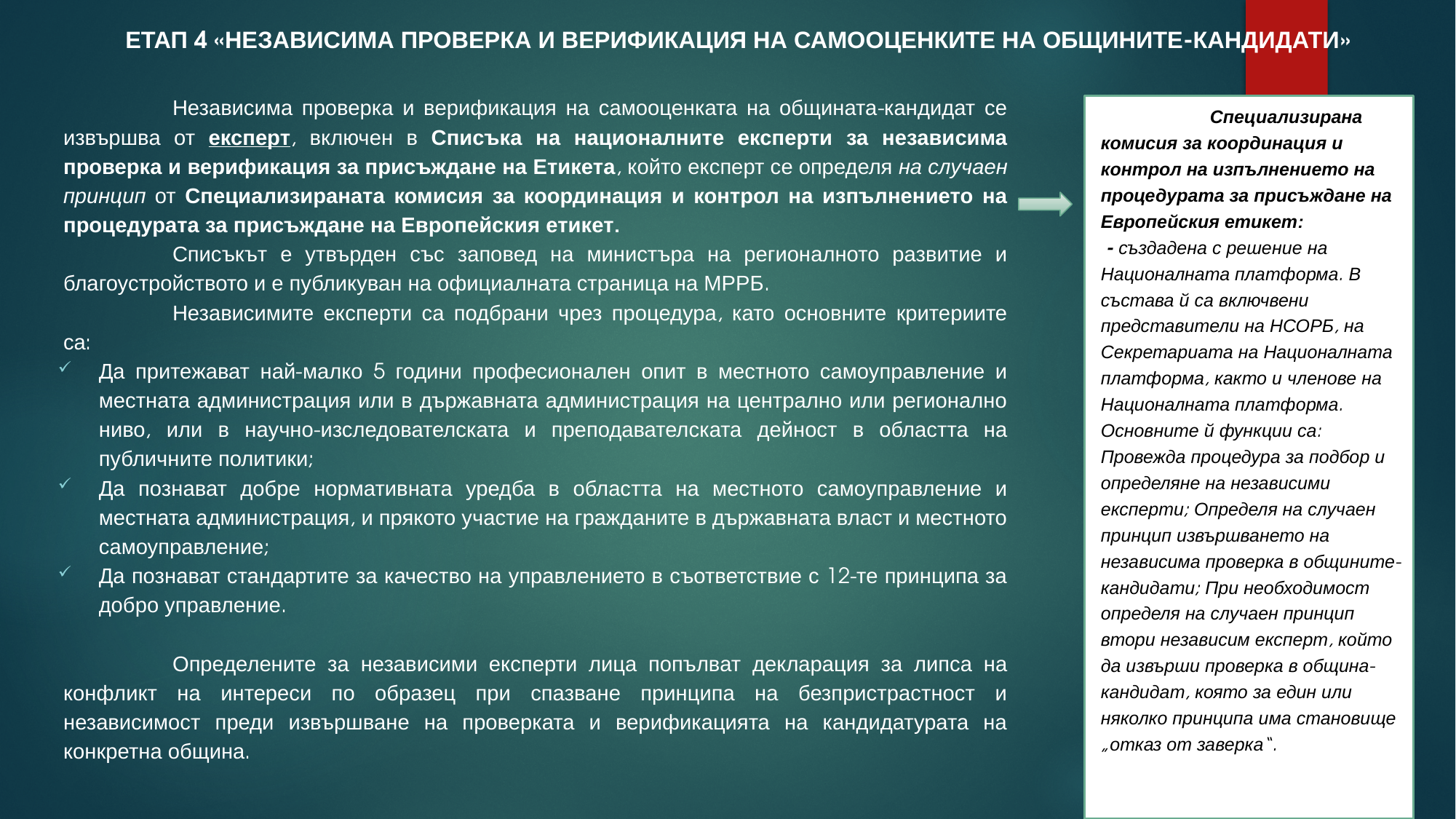

# ЕТАП 4 «НЕЗАВИСИМА ПРОВЕРКА И ВЕРИФИКАЦИЯ НА САМООЦЕНКИТЕ НА ОБЩИНИТЕ-КАНДИДАТИ»
	Независима проверка и верификация на самооценката на общината-кандидат се извършва от експерт, включен в Списъка на националните експерти за независима проверка и верификация за присъждане на Етикета, който експерт се определя на случаен принцип от Специализираната комисия за координация и контрол на изпълнението на процедурата за присъждане на Европейския етикет.
	Списъкът е утвърден със заповед на министъра на регионалното развитие и благоустройството и е публикуван на официалната страница на МРРБ.
	Независимите експерти са подбрани чрез процедура, като основните критериите са:
Да притежават най-малко 5 години професионален опит в местното самоуправление и местната администрация или в държавната администрация на централно или регионално ниво, или в научно-изследователската и преподавателската дейност в областта на публичните политики;
Да познават добре нормативната уредба в областта на местното самоуправление и местната администрация, и прякото участие на гражданите в държавната власт и местното самоуправление;
Да познават стандартите за качество на управлението в съответствие с 12-те принципа за добро управление.

	Определените за независими експерти лица попълват декларация за липса на конфликт на интереси по образец при спазване принципа на безпристрастност и независимост преди извършване на проверката и верификацията на кандидатурата на конкретна община.

	Специализирана комисия за координация и контрол на изпълнението на процедурата за присъждане на Европейския етикет:
 - създадена с решение на Националната платформа. В състава й са включвени представители на НСОРБ, на Секретариата на Националната платформа, както и членове на Националната платформа.
Основните й функции са: Провежда процедура за подбор и определяне на независими експерти; Определя на случаен принцип извършването на независима проверка в общините-кандидати; При необходимост определя на случаен принцип втори независим експерт, който да извърши проверка в община-кандидат, която за един или няколко принципа има становище „отказ от заверка“.